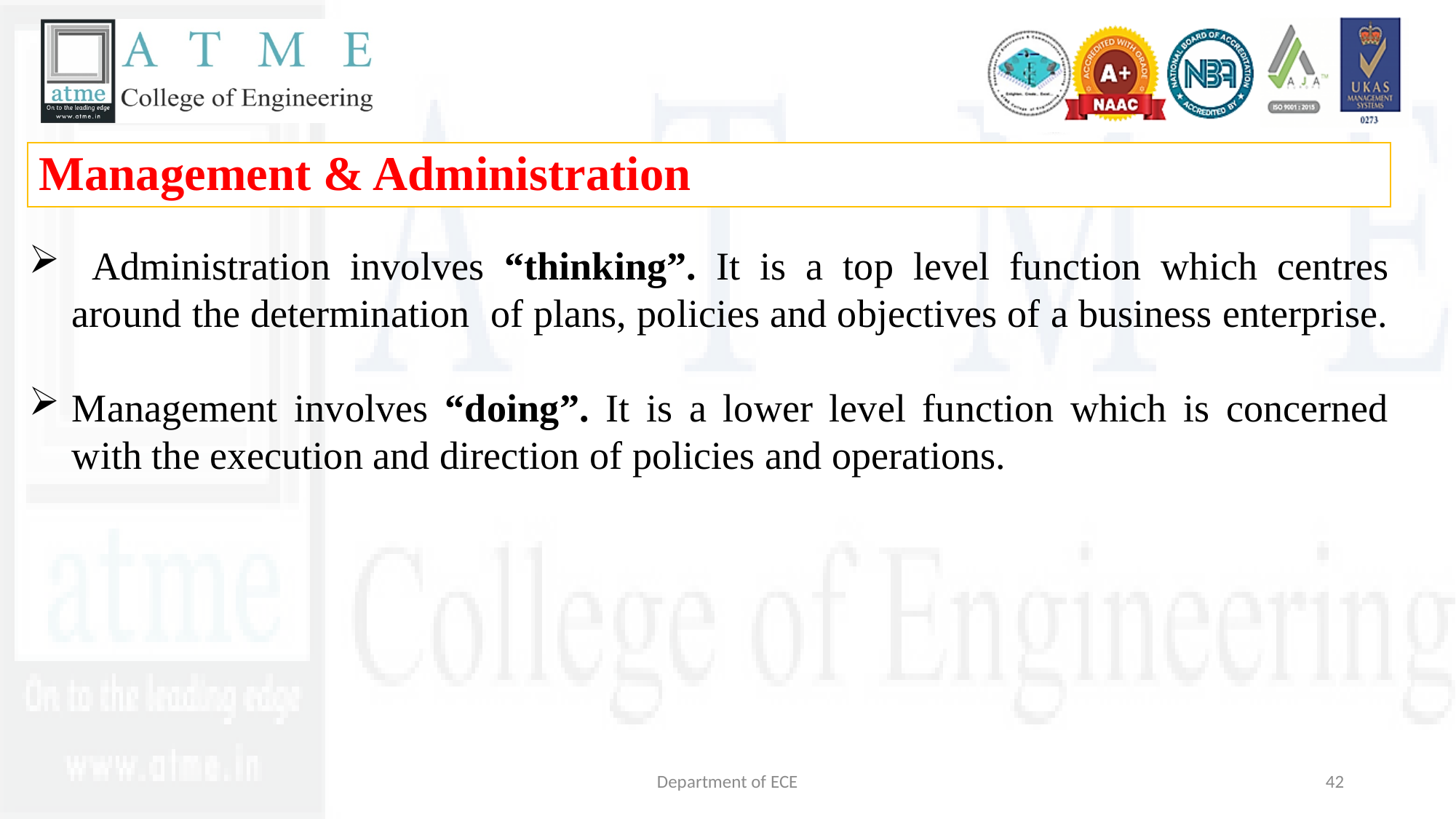

Management & Administration
 Administration involves “thinking”. It is a top level function which centres around the determination  of plans, policies and objectives of a business enterprise.

Management involves “doing”. It is a lower level function which is concerned with the execution and direction of policies and operations.
Department of ECE
42